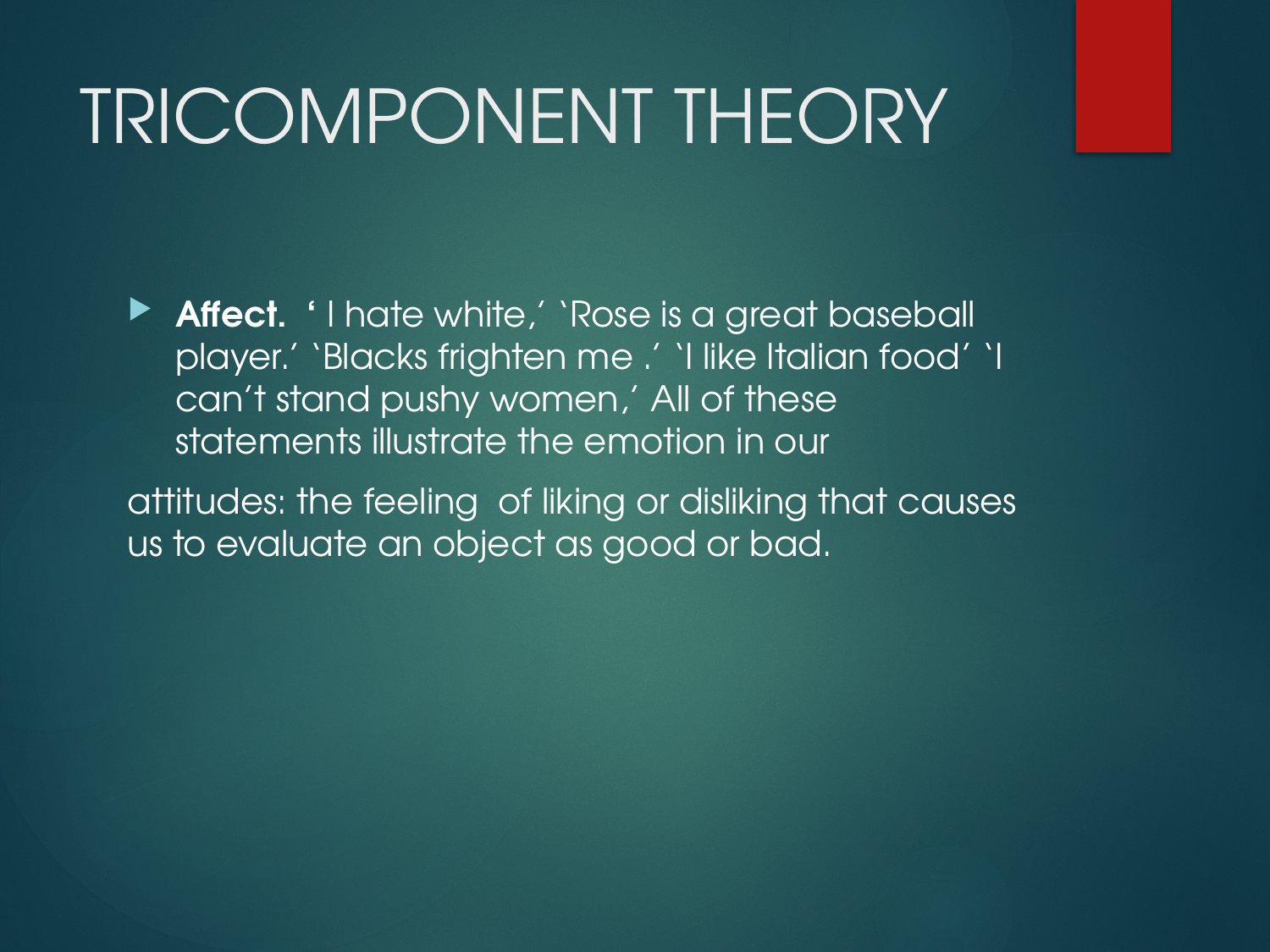

# TRICOMPONENT THEORY
Affect.  ‘ I hate white,’ ‘Rose is a great baseball player.’ ‘Blacks frighten me .’ ‘I like Italian food’ ‘I can’t stand pushy women,’ All of these statements illustrate the emotion in our
attitudes: the feeling  of liking or disliking that causes us to evaluate an object as good or bad.